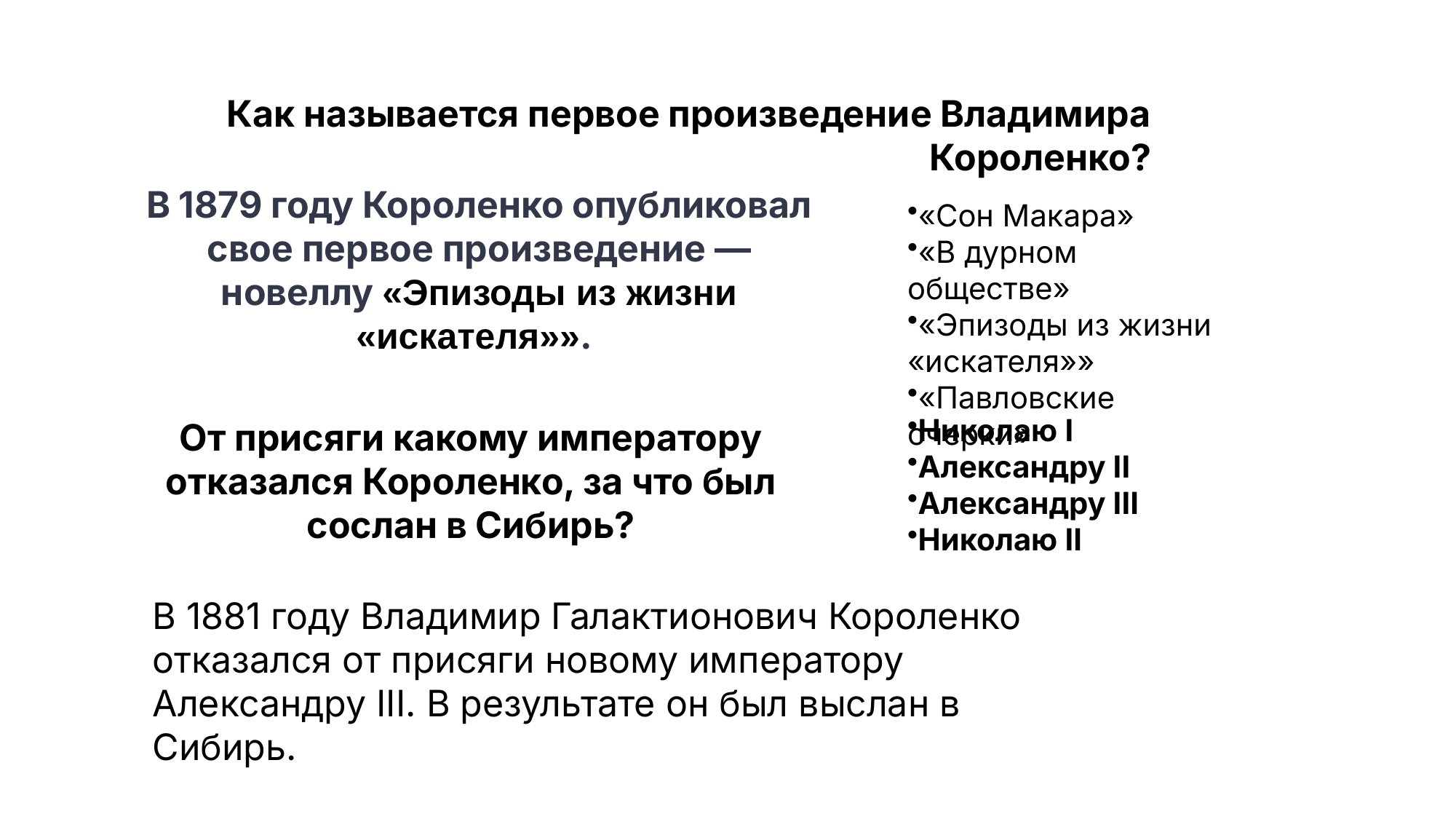

Как называется первое произведение Владимира Короленко?

«Сон Макара»
«В дурном обществе»
«Эпизоды из жизни «искателя»»
«Павловские очерки»
В 1879 году Короленко опубликовал свое первое произведение — новеллу «Эпизоды из жизни «искателя»».

Николаю I
Александру II
Александру III
Николаю II
От присяги какому императору отказался Короленко, за что был сослан в Сибирь?
В 1881 году Владимир Галактионович Короленко отказался от присяги новому императору Александру III. В результате он был выслан в Сибирь.